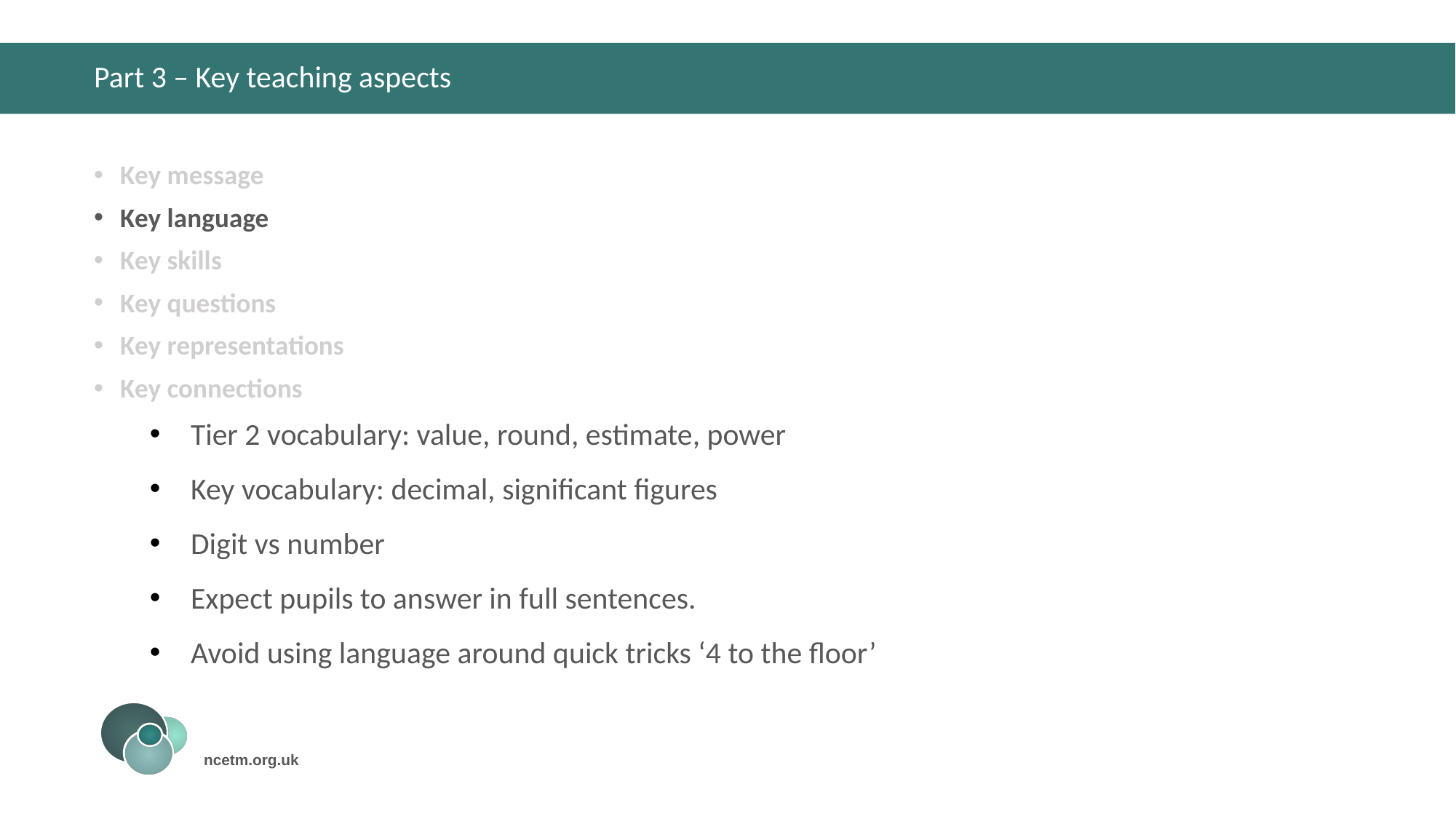

# Part 3 – Key teaching aspects
Key message
Key language
Key skills
Key questions
Key representations
Key connections
Tier 2 vocabulary: value, round, estimate, power
Key vocabulary: decimal, significant figures
Digit vs number
Expect pupils to answer in full sentences.
Avoid using language around quick tricks ‘4 to the floor’